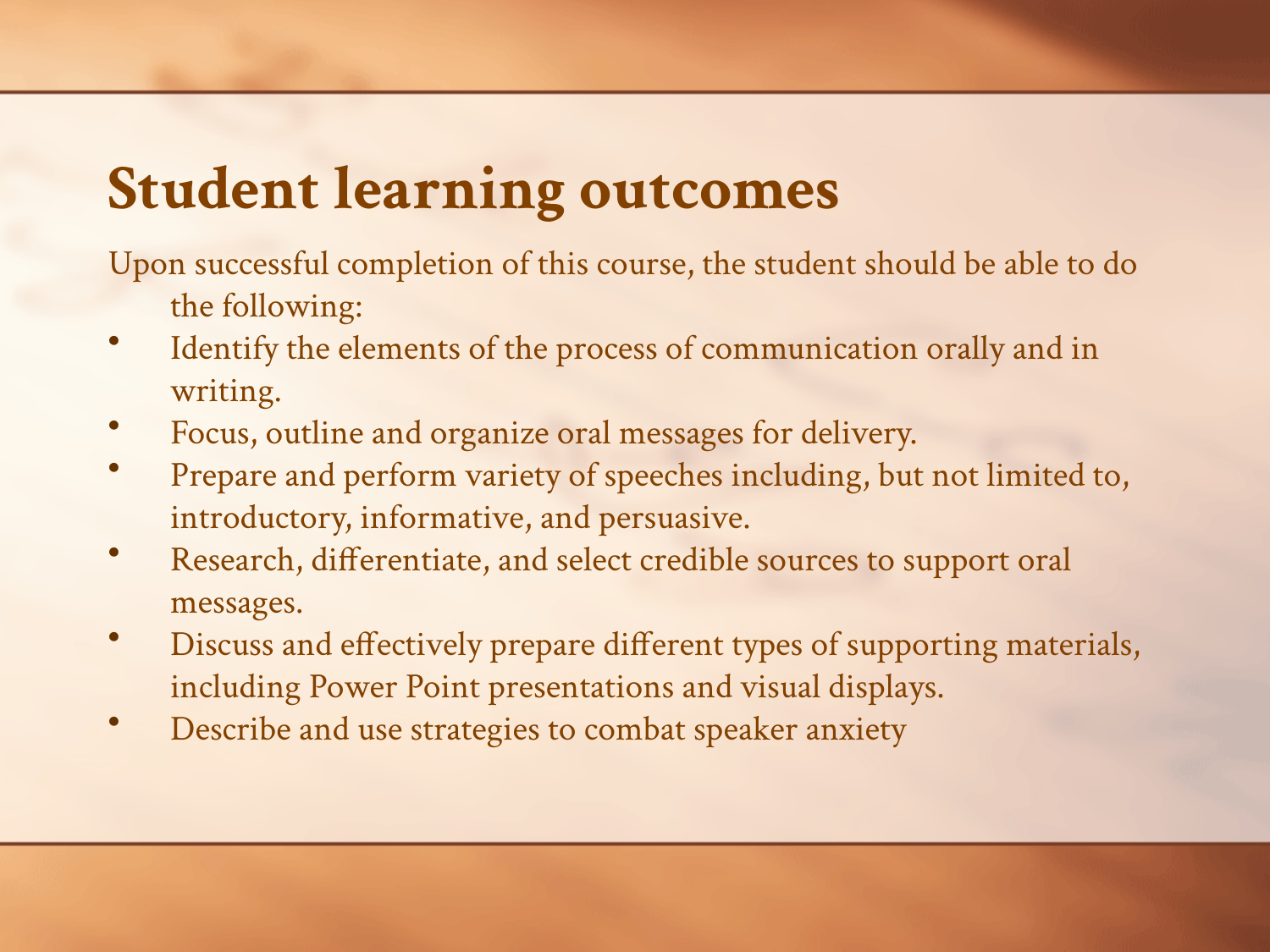

# Student learning outcomes
Upon successful completion of this course, the student should be able to do the following:
Identify the elements of the process of communication orally and in writing.
Focus, outline and organize oral messages for delivery.
Prepare and perform variety of speeches including, but not limited to, introductory, informative, and persuasive.
Research, differentiate, and select credible sources to support oral messages.
Discuss and effectively prepare different types of supporting materials, including Power Point presentations and visual displays.
Describe and use strategies to combat speaker anxiety